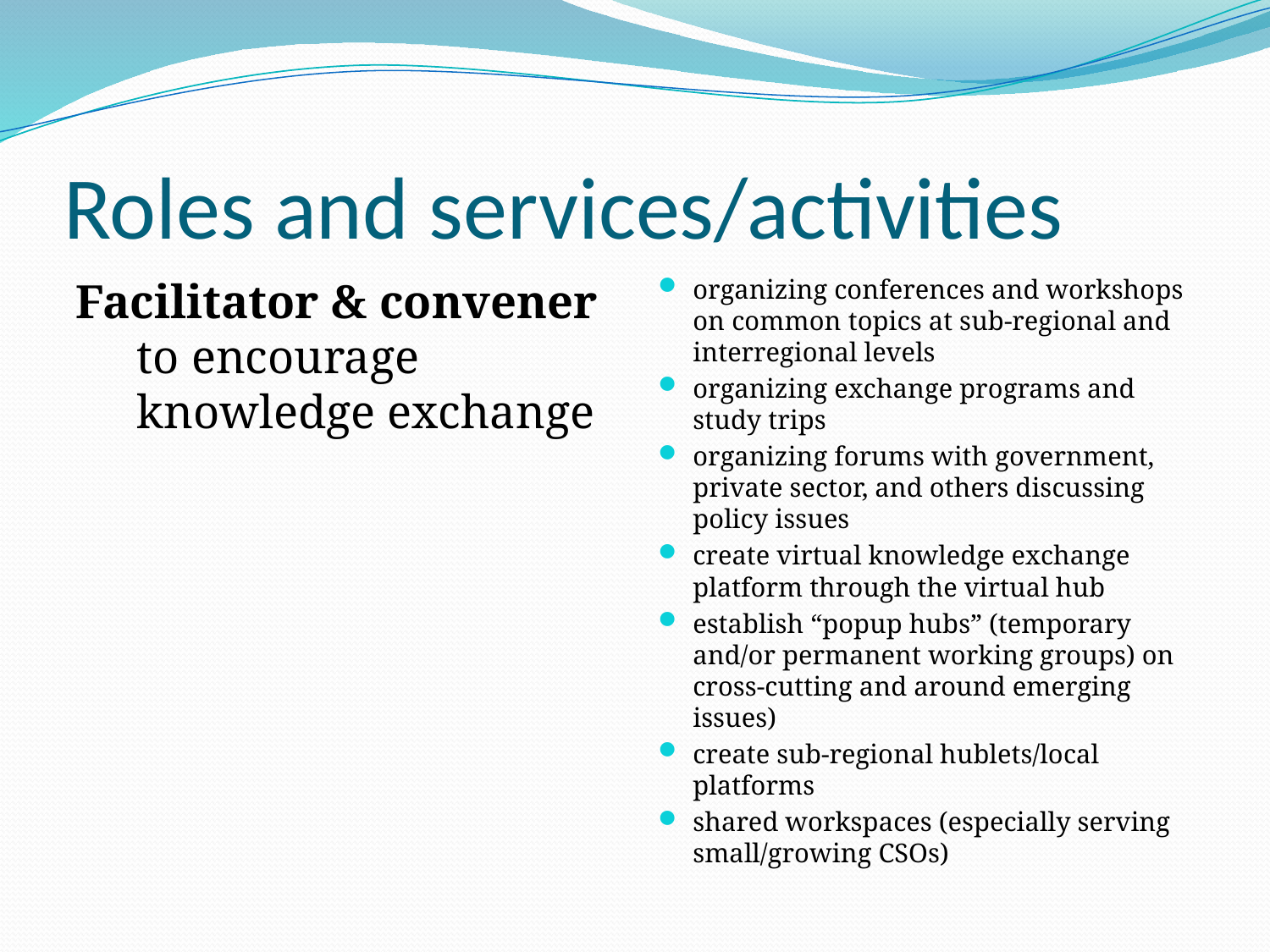

# Roles and services/activities
Facilitator & convener to encourage knowledge exchange

organizing conferences and workshops on common topics at sub-regional and interregional levels
organizing exchange programs and study trips
organizing forums with government, private sector, and others discussing policy issues
create virtual knowledge exchange platform through the virtual hub
establish “popup hubs” (temporary and/or permanent working groups) on  cross-cutting and around emerging  issues)
create sub-regional hublets/local platforms
shared workspaces (especially serving small/growing CSOs)